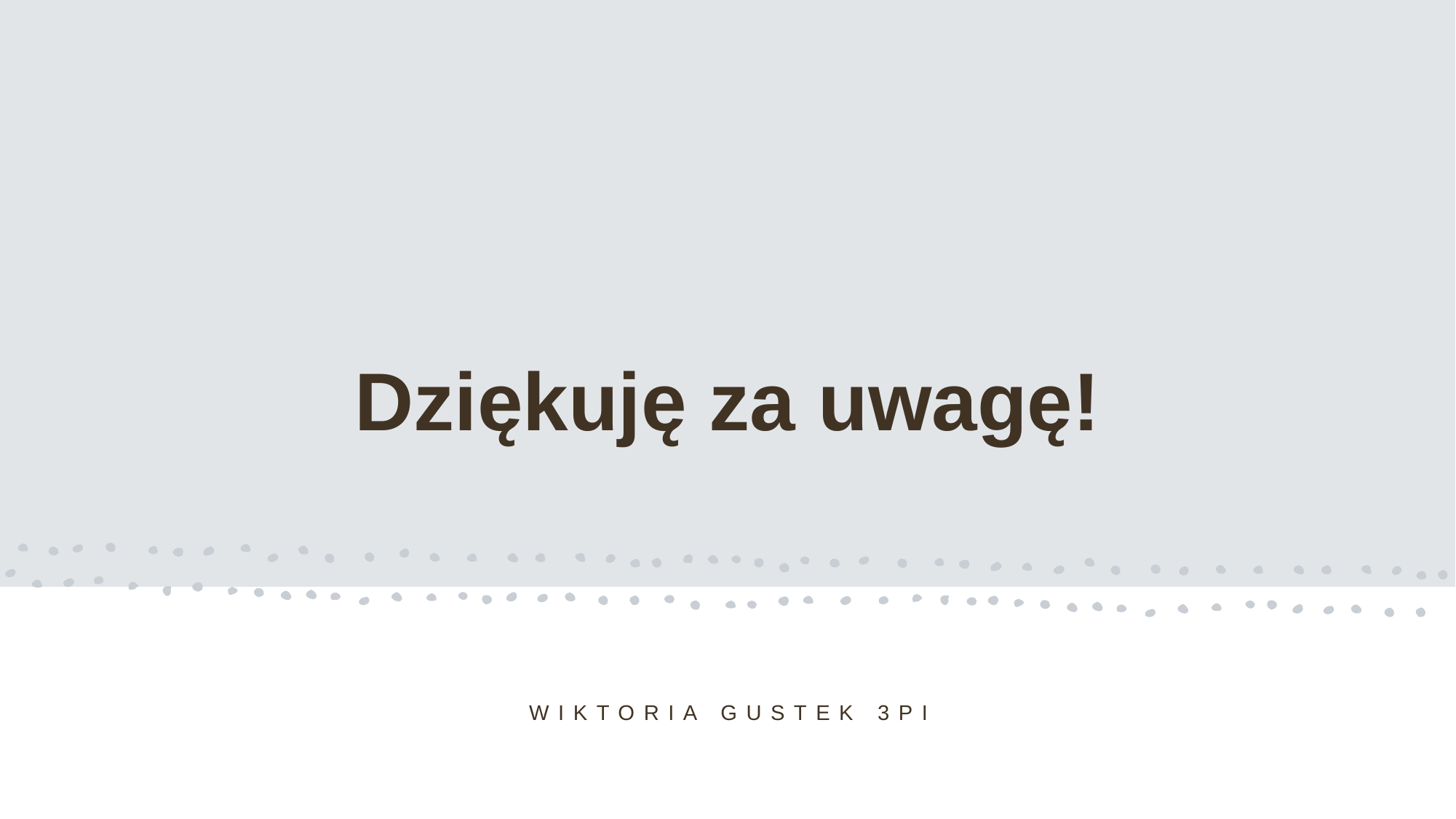

# Dziękuję za uwagę!

Wiktoria Gustek 3pi